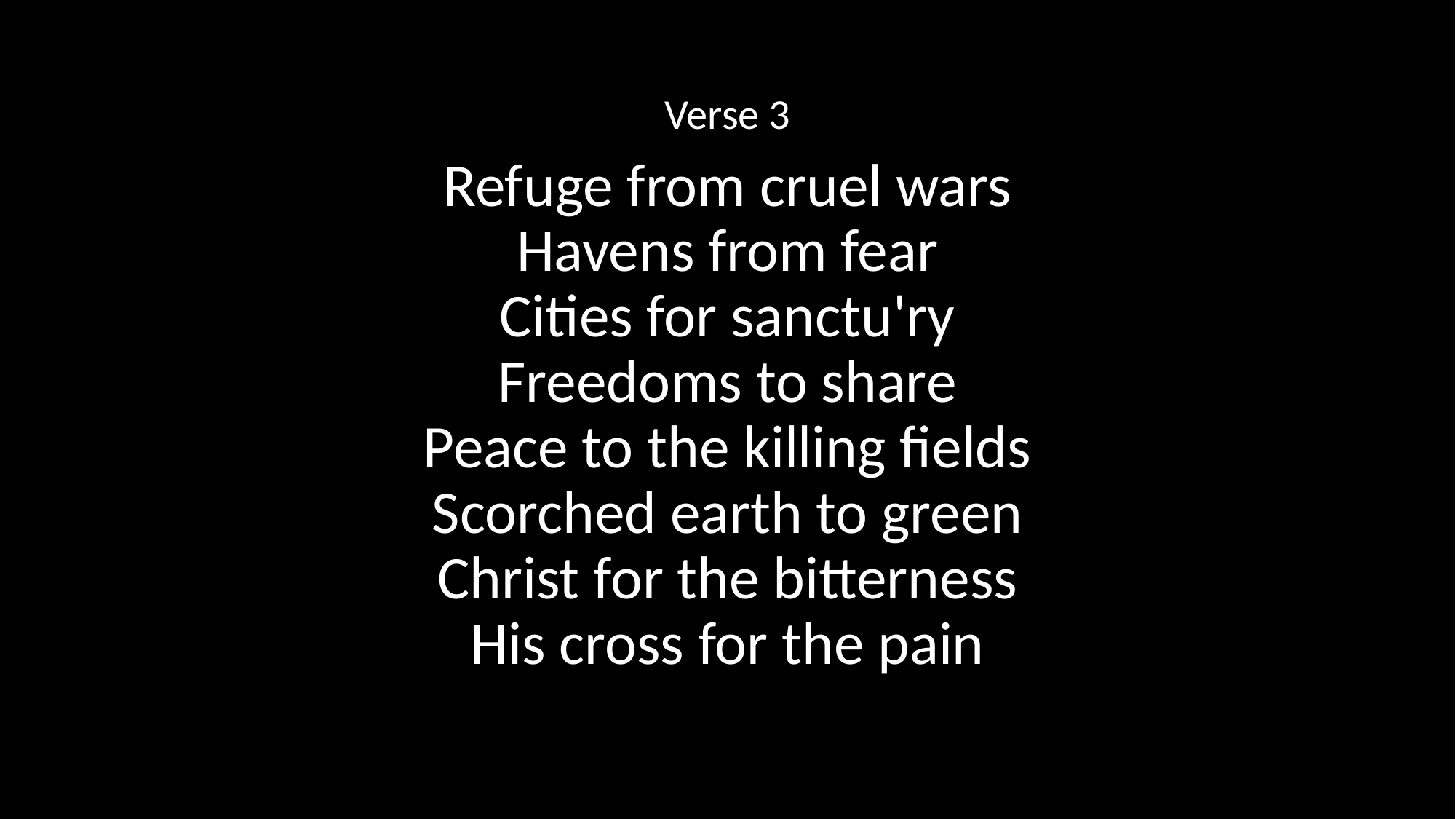

Verse 3
Refuge from cruel wars
Havens from fear
Cities for sanctu'ry
Freedoms to share
Peace to the killing fields
Scorched earth to green
Christ for the bitterness
His cross for the pain